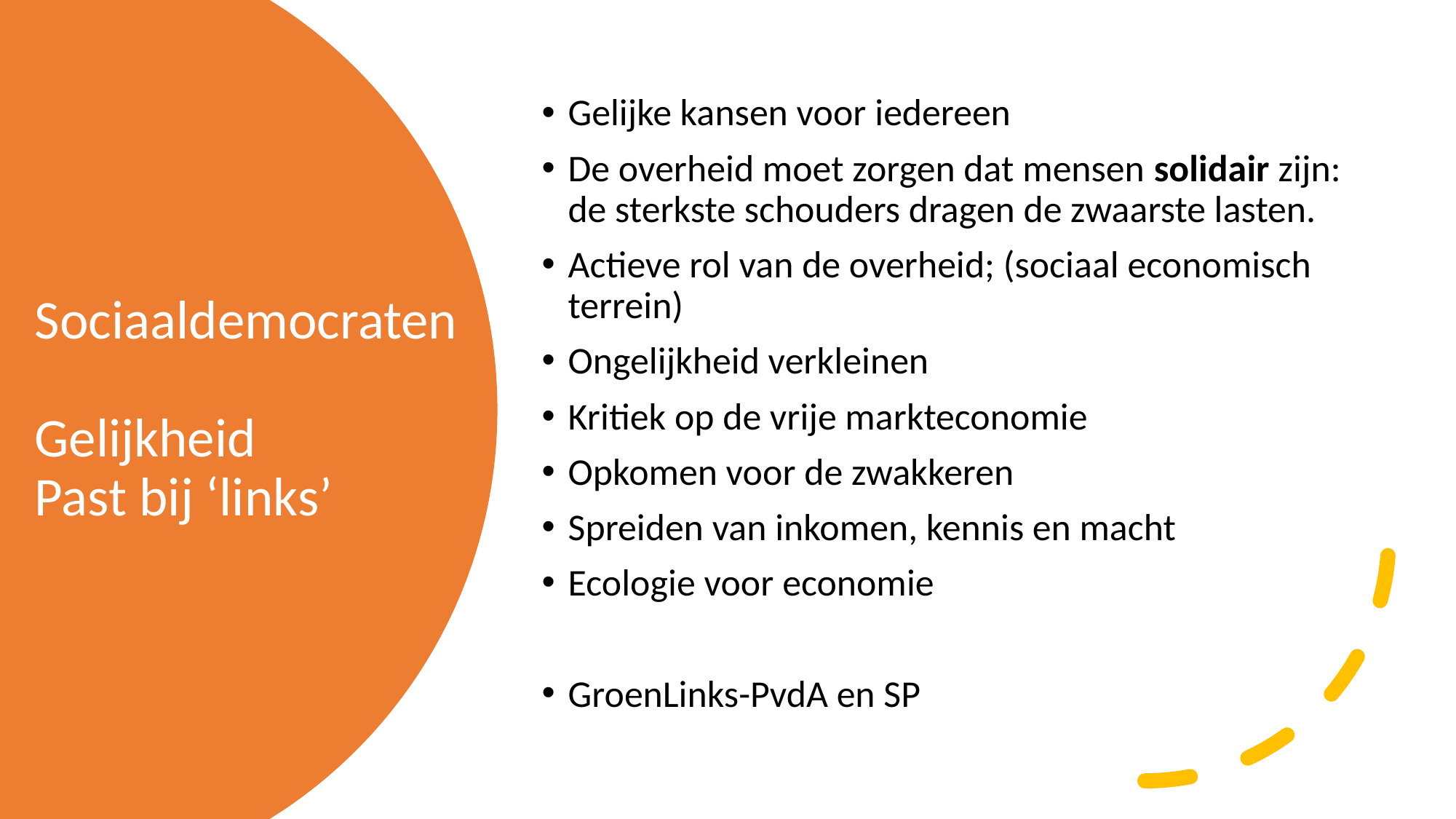

Gelijke kansen voor iedereen
De overheid moet zorgen dat mensen solidair zijn: de sterkste schouders dragen de zwaarste lasten.
Actieve rol van de overheid; (sociaal economisch terrein)
Ongelijkheid verkleinen
Kritiek op de vrije markteconomie
Opkomen voor de zwakkeren
Spreiden van inkomen, kennis en macht
Ecologie voor economie

GroenLinks-PvdA en SP
# Sociaaldemocraten Gelijkheid Past bij ‘links’